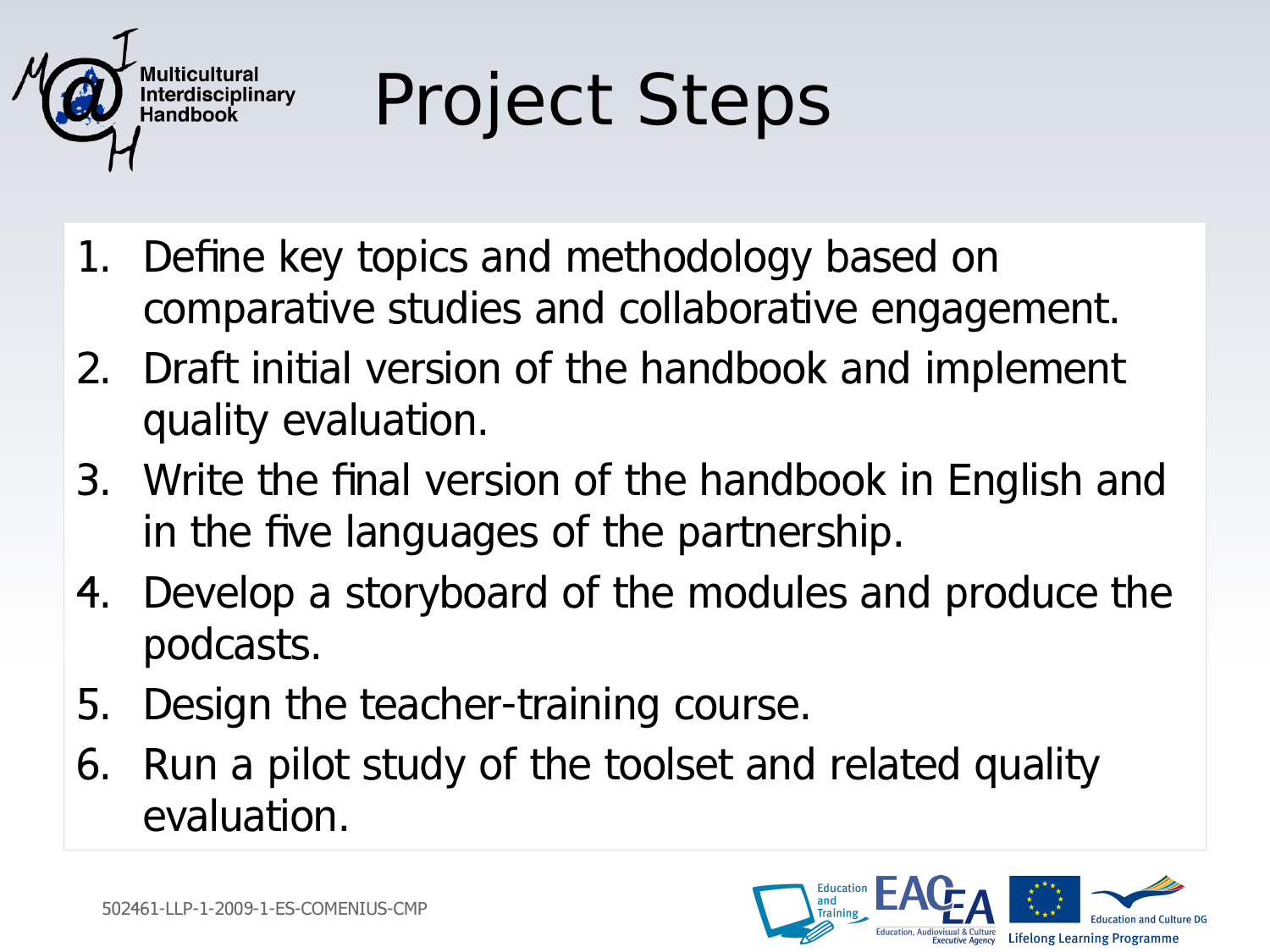

# Project Steps
Define key topics and methodology based on comparative studies and collaborative engagement.
Draft initial version of the handbook and implement quality evaluation.
Write the final version of the handbook in English and in the five languages of the partnership.
Develop a storyboard of the modules and produce the podcasts.
Design the teacher-training course.
Run a pilot study of the toolset and related quality evaluation.
502461-LLP-1-2009-1-ES-COMENIUS-CMP